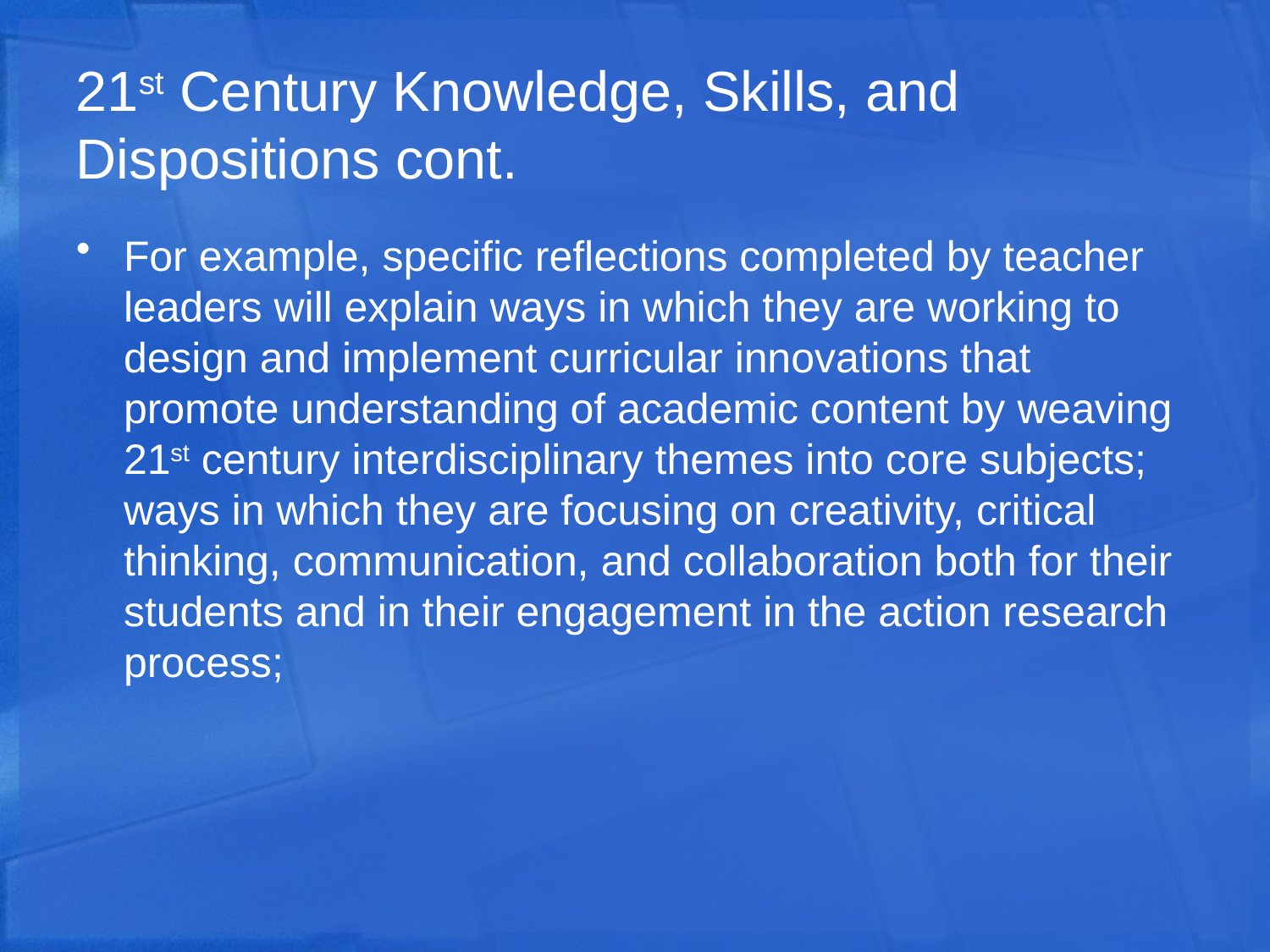

# 21st Century Knowledge, Skills, and Dispositions cont.
For example, specific reflections completed by teacher leaders will explain ways in which they are working to design and implement curricular innovations that promote understanding of academic content by weaving 21st century interdisciplinary themes into core subjects; ways in which they are focusing on creativity, critical thinking, communication, and collaboration both for their students and in their engagement in the action research process;